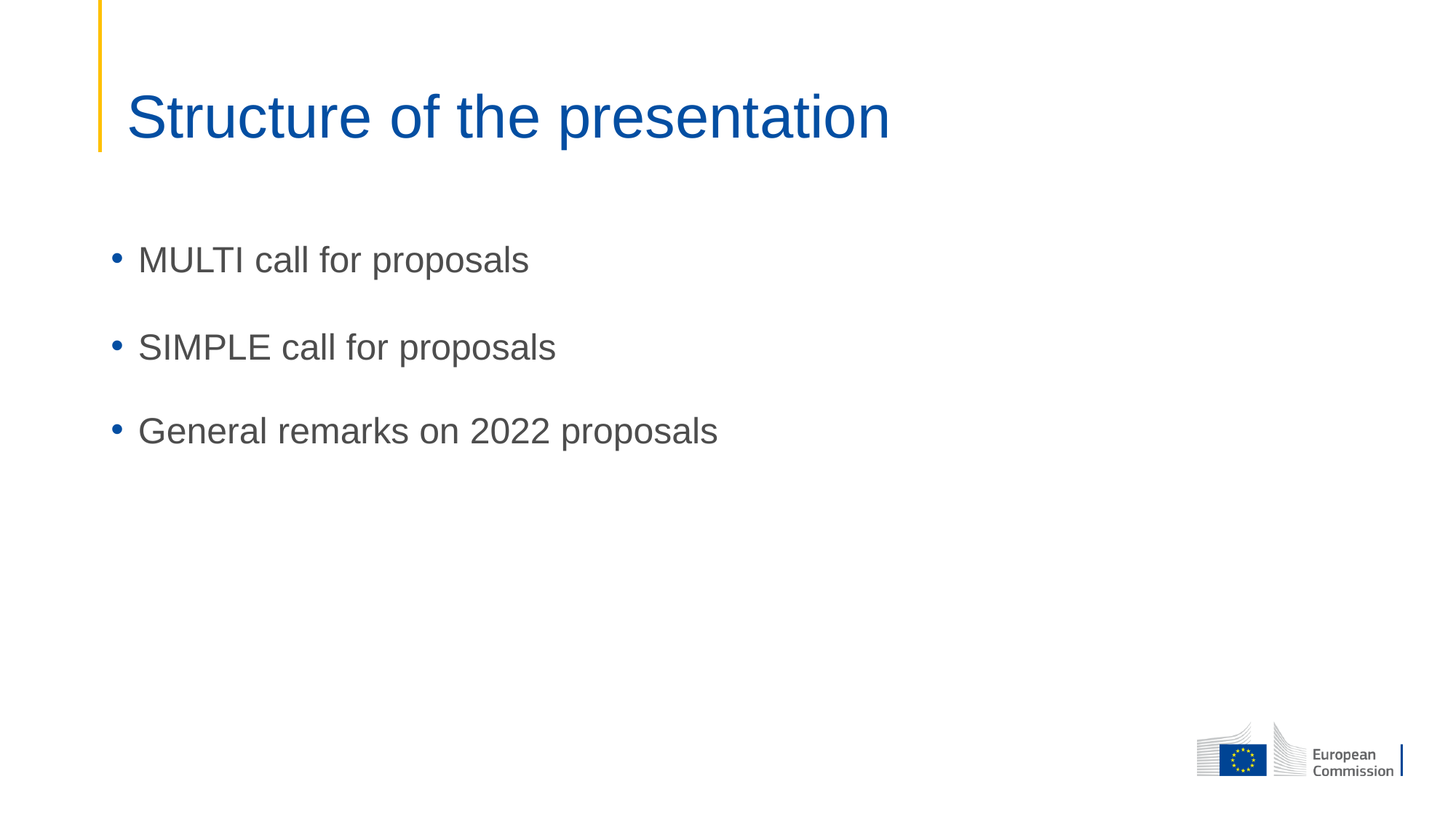

# Structure of the presentation

MULTI call for proposals

SIMPLE call for proposals

General remarks on 2022 proposals